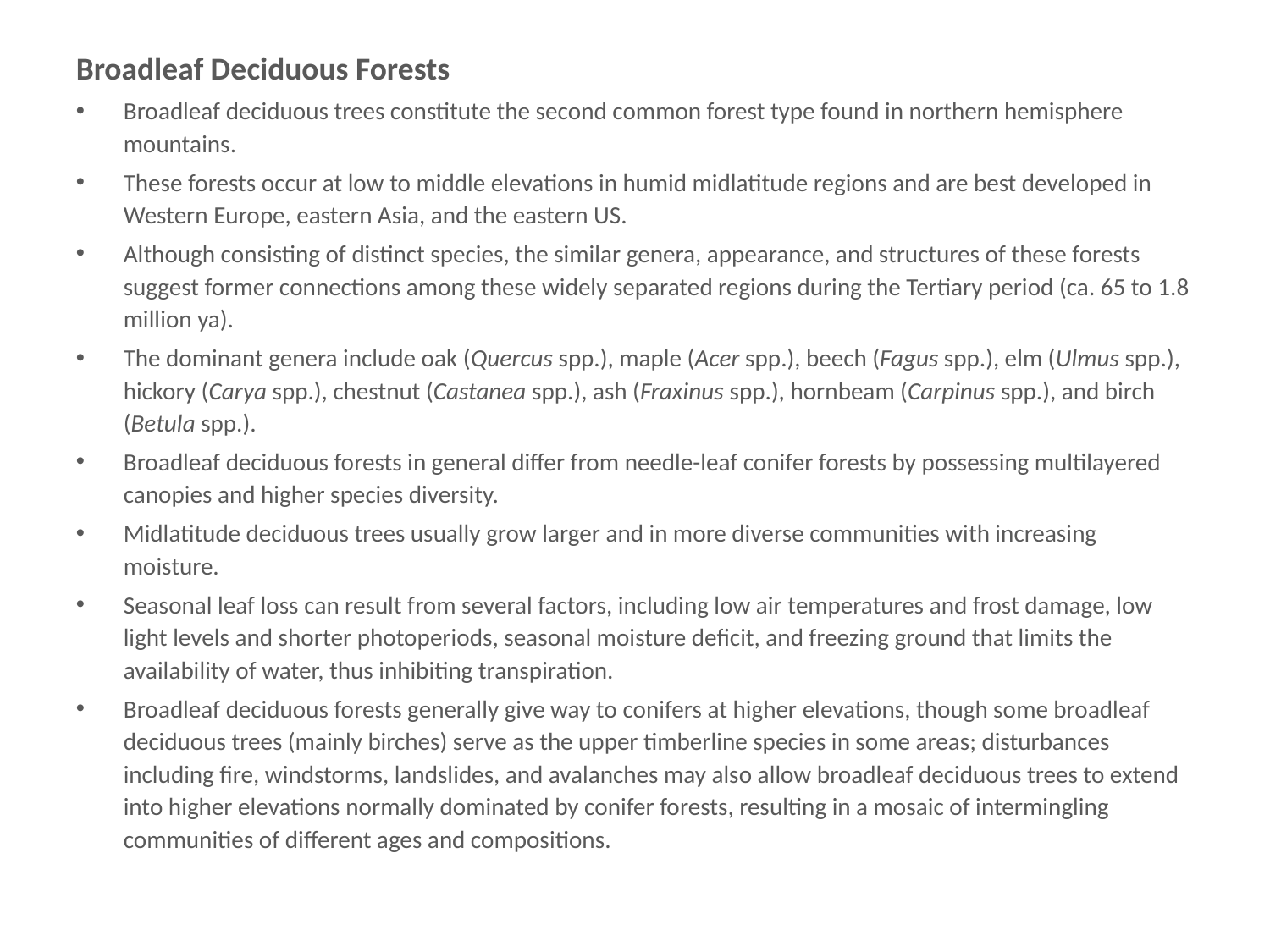

# Broadleaf Deciduous Forests
Broadleaf Deciduous Forests
Broadleaf deciduous trees constitute the second common forest type found in northern hemisphere mountains.
These forests occur at low to middle elevations in humid midlatitude regions and are best developed in Western Europe, eastern Asia, and the eastern US.
Although consisting of distinct species, the similar genera, appearance, and structures of these forests suggest former connections among these widely separated regions during the Tertiary period (ca. 65 to 1.8 million ya).
The dominant genera include oak (Quercus spp.), maple (Acer spp.), beech (Fagus spp.), elm (Ulmus spp.), hickory (Carya spp.), chestnut (Castanea spp.), ash (Fraxinus spp.), hornbeam (Carpinus spp.), and birch (Betula spp.).
Broadleaf deciduous forests in general differ from needle-leaf conifer forests by possessing multilayered canopies and higher species diversity.
Midlatitude deciduous trees usually grow larger and in more diverse communities with increasing moisture.
Seasonal leaf loss can result from several factors, including low air temperatures and frost damage, low light levels and shorter photoperiods, seasonal moisture deficit, and freezing ground that limits the availability of water, thus inhibiting transpiration.
Broadleaf deciduous forests generally give way to conifers at higher elevations, though some broadleaf deciduous trees (mainly birches) serve as the upper timberline species in some areas; disturbances including fire, windstorms, landslides, and avalanches may also allow broadleaf deciduous trees to extend into higher elevations normally dominated by conifer forests, resulting in a mosaic of intermingling communities of different ages and compositions.